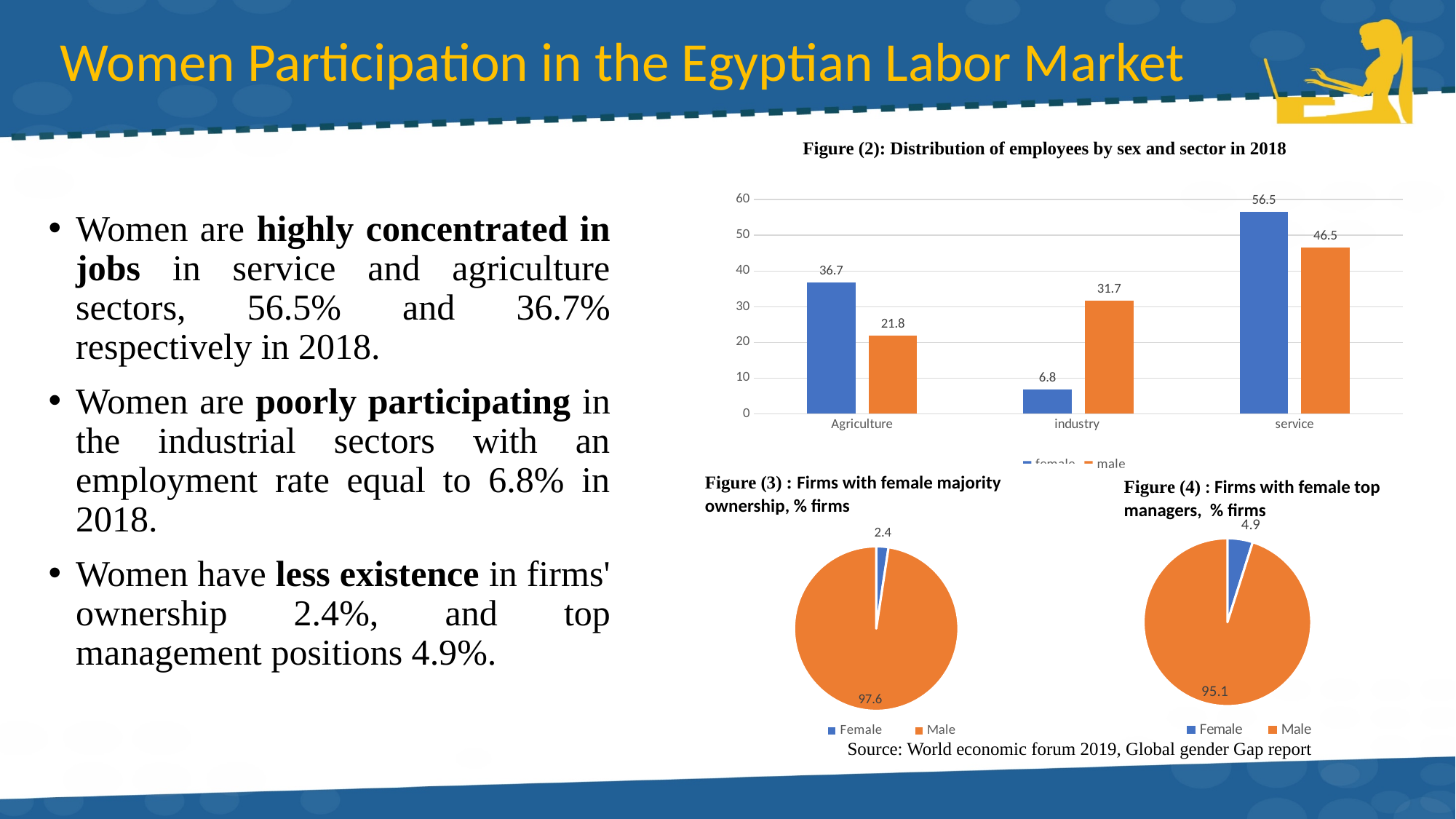

# Women Participation in the Egyptian Labor Market
Figure (2): Distribution of employees by sex and sector in 2018

### Chart

| Category | female | male |
|---|---|---|
| Agriculture | 36.7 | 21.8 |
| industry  | 6.8 | 31.7 |
| service | 56.5 | 46.5 |
Women are highly concentrated in jobs in service and agriculture sectors, 56.5% and 36.7% respectively in 2018.
Women are poorly participating in the industrial sectors with an employment rate equal to 6.8% in 2018.
Women have less existence in firms' ownership 2.4%, and top management positions 4.9%.
Figure (3) : Firms with female majority ownership, % firms
Figure (4) : Firms with female top managers,  % firms

### Chart

| Category | Firms Top managers |
|---|---|
| Female | 4.9 |
| Male | 95.1 |

### Chart

| Category | Firms majority ownership |
|---|---|
| Female | 2.4 |
| Male | 97.6 |
Source: World economic forum 2019, Global gender Gap report